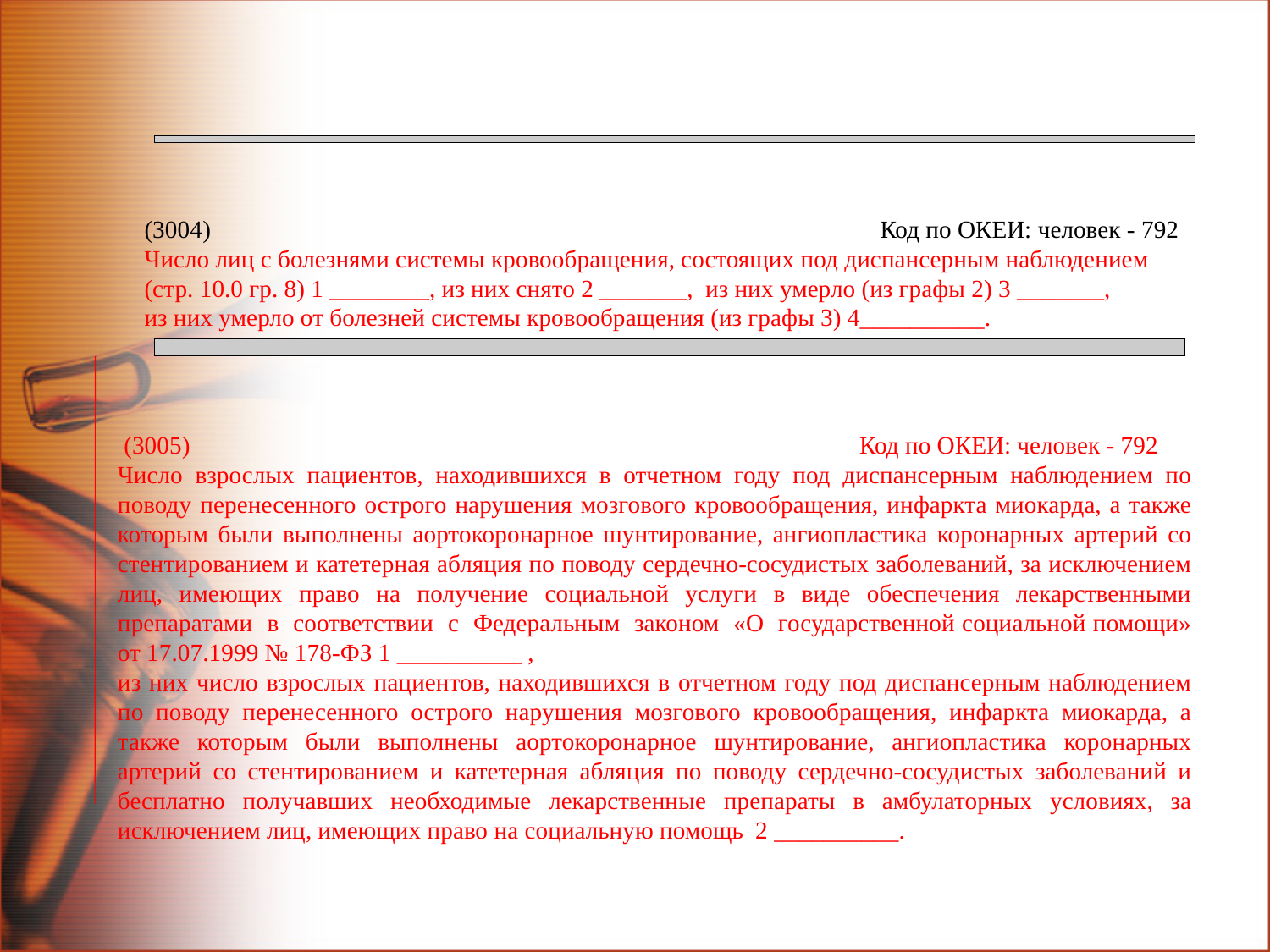

(3004)                                                                                                             Код по ОКЕИ: человек - 792
      Число лиц с болезнями системы кровообращения, состоящих под диспансерным наблюдением
      (стр. 10.0 гр. 8) 1 ________, из них снято 2 _______,  из них умерло (из графы 2) 3 _______,
      из них умерло от болезней системы кровообращения (из графы 3) 4__________.

 (3005)                                                                                                             Код по ОКЕИ: человек - 792
Число взрослых пациентов, находившихся в отчетном году под диспансерным наблюдением по поводу перенесенного острого нарушения мозгового кровообращения, инфаркта миокарда, а также которым были выполнены аортокоронарное шунтирование, ангиопластика коронарных артерий со стентированием и катетерная абляция по поводу сердечно-сосудистых заболеваний, за исключением лиц, имеющих право на получение социальной услуги в виде обеспечения лекарственными препаратами  в  соответствии  с  Федеральным  законом  «О  государственной социальной помощи» от 17.07.1999 № 178-ФЗ 1 __________ ,
из них число взрослых пациентов, находившихся в отчетном году под диспансерным наблюдением по поводу перенесенного острого нарушения мозгового кровообращения, инфаркта миокарда, а также которым были выполнены аортокоронарное шунтирование, ангиопластика коронарных артерий со стентированием и катетерная абляция по поводу сердечно-сосудистых заболеваний и бесплатно получавших необходимые лекарственные препараты в амбулаторных условиях, за исключением лиц, имеющих право на социальную помощь  2 __________.